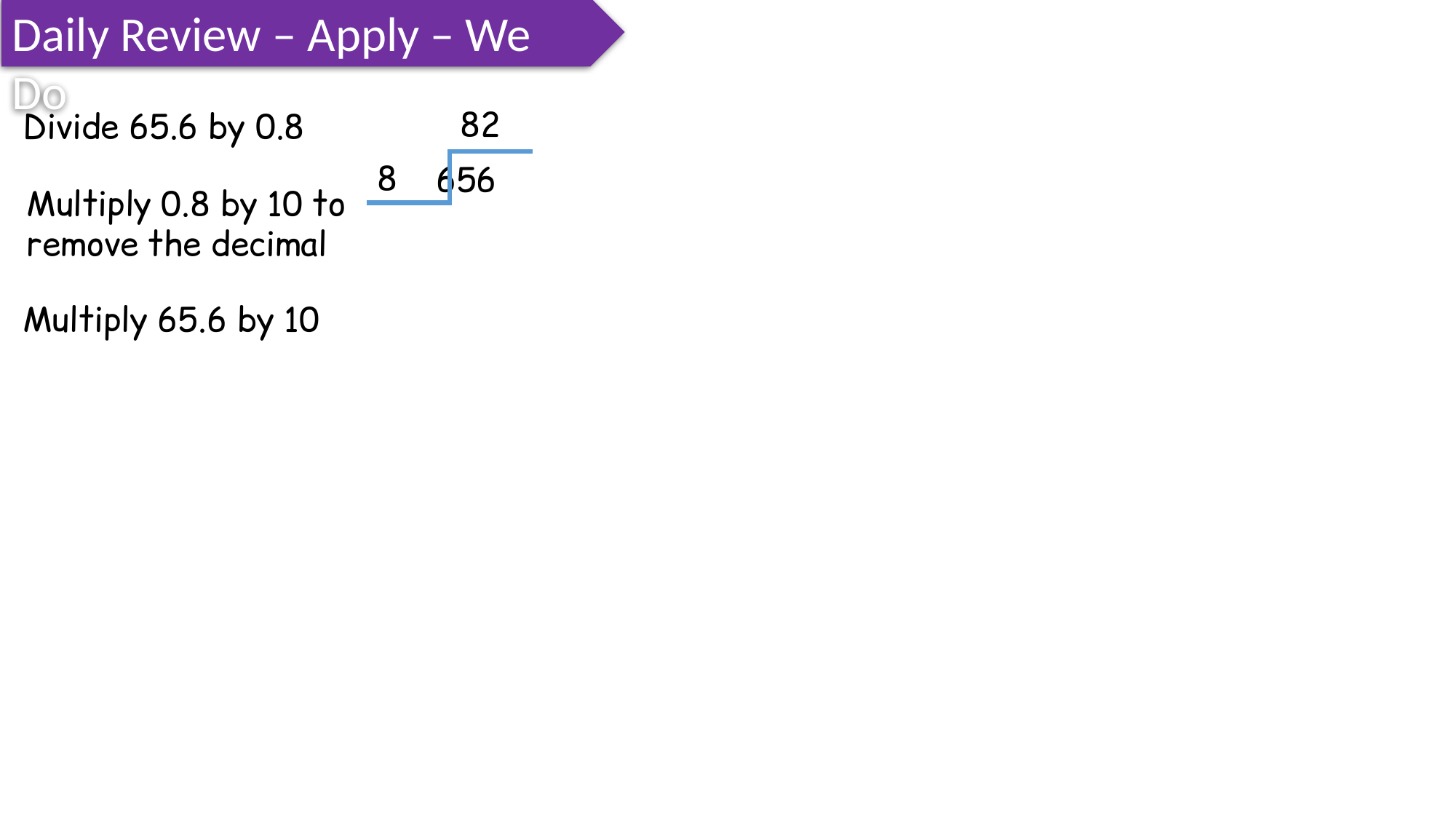

Daily Review – Apply – We Do
82
Divide 65.6 by 0.8
8
656
Multiply 0.8 by 10 to remove the decimal
Multiply 65.6 by 10